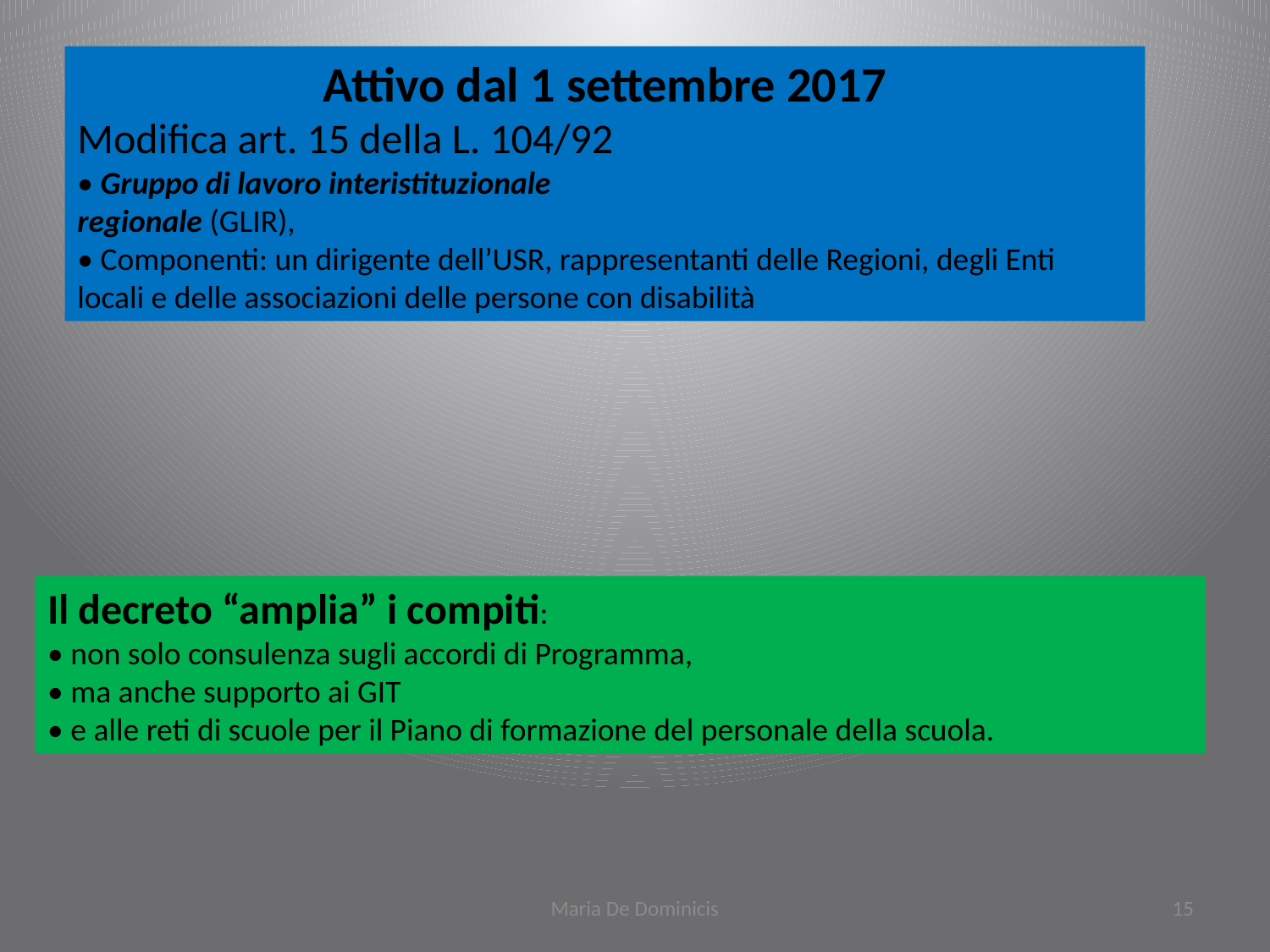

Attivo dal 1 settembre 2017
Modifica art. 15 della L. 104/92
• Gruppo di lavoro interistituzionale
regionale (GLIR),
• Componenti: un dirigente dell’USR, rappresentanti delle Regioni, degli Enti
locali e delle associazioni delle persone con disabilità
Il decreto “amplia” i compiti:
• non solo consulenza sugli accordi di Programma,
• ma anche supporto ai GIT
• e alle reti di scuole per il Piano di formazione del personale della scuola.
Maria De Dominicis
15